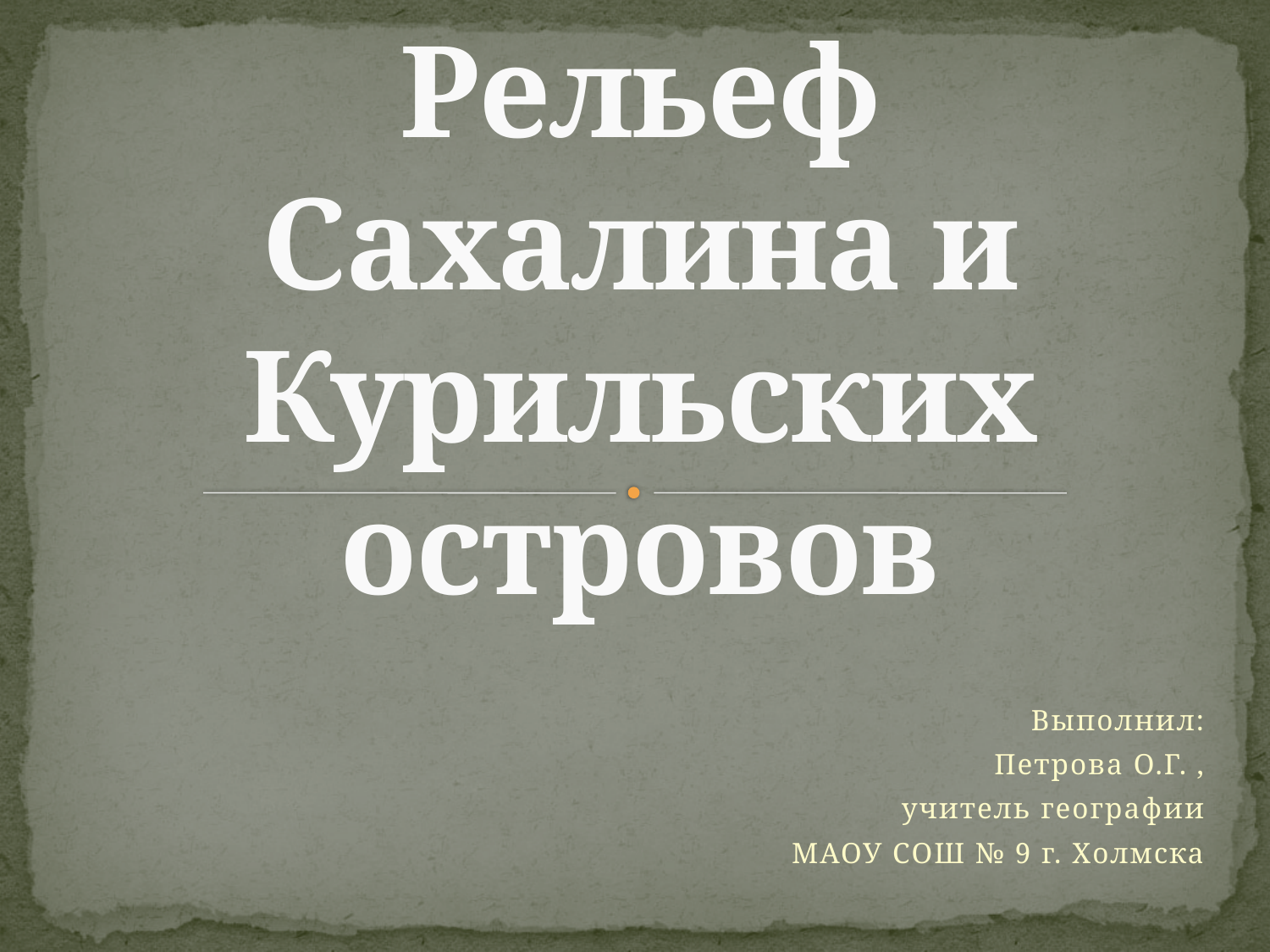

# Рельеф Сахалина и Курильских островов
Выполнил:
Петрова О.Г. ,
учитель географии
МАОУ СОШ № 9 г. Холмска